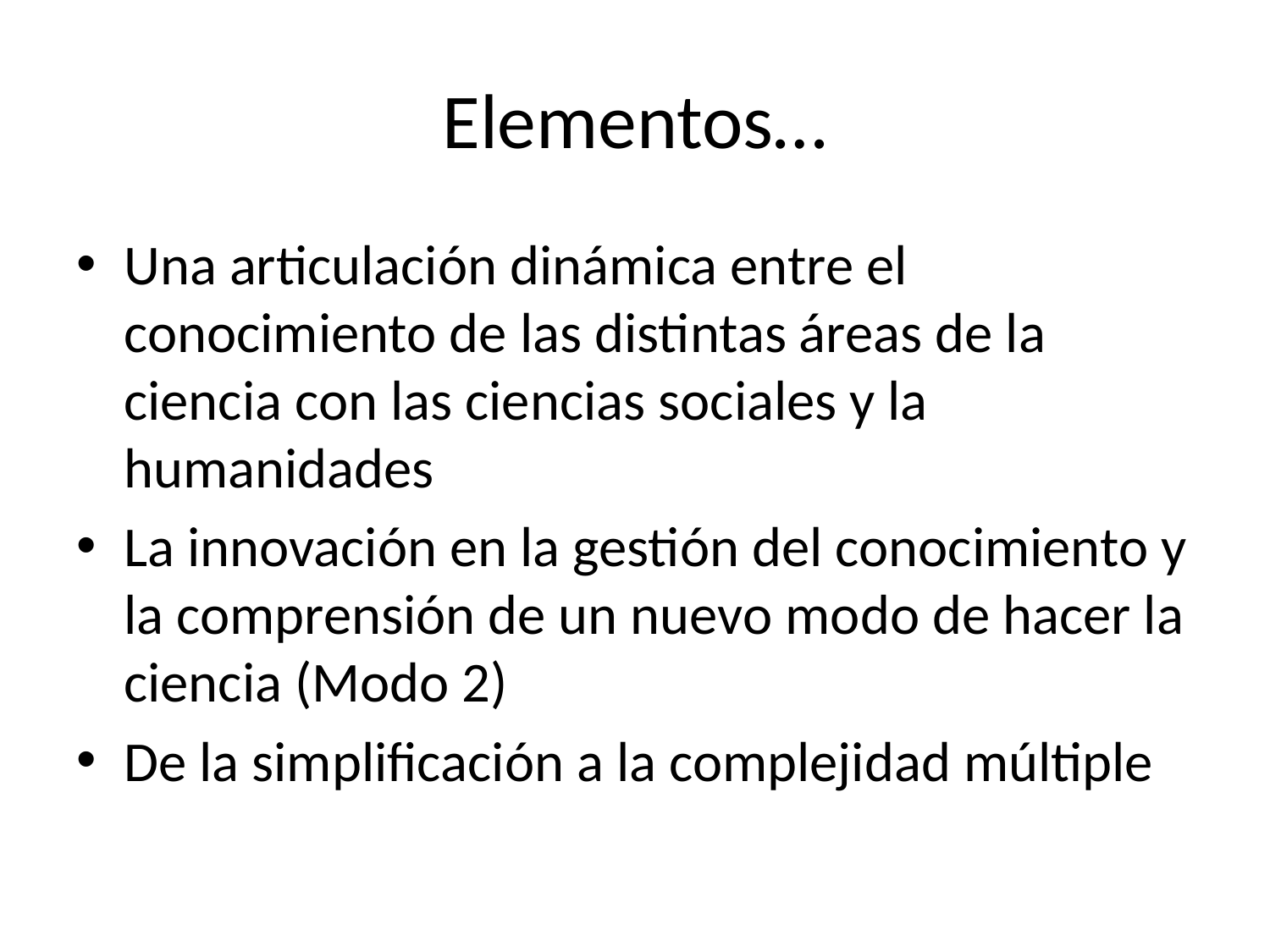

# Elementos…
Una articulación dinámica entre el conocimiento de las distintas áreas de la ciencia con las ciencias sociales y la humanidades
La innovación en la gestión del conocimiento y la comprensión de un nuevo modo de hacer la ciencia (Modo 2)
De la simplificación a la complejidad múltiple